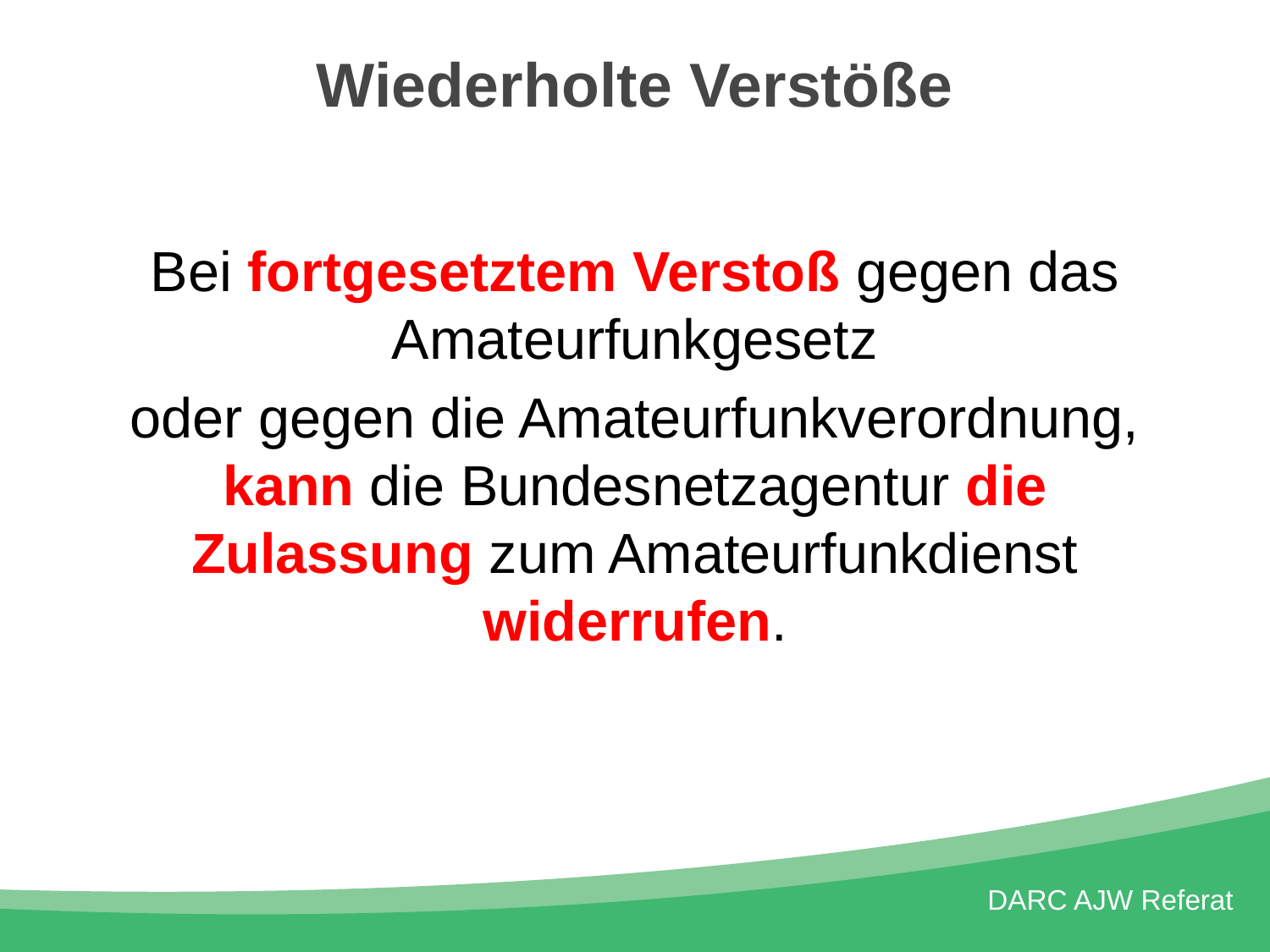

# Wiederholte Verstöße

Bei fortgesetztem Verstoß gegen das Amateurfunkgesetz
oder gegen die Amateurfunkverordnung, kann die Bundesnetzagentur die Zulassung zum Amateurfunkdienst widerrufen.